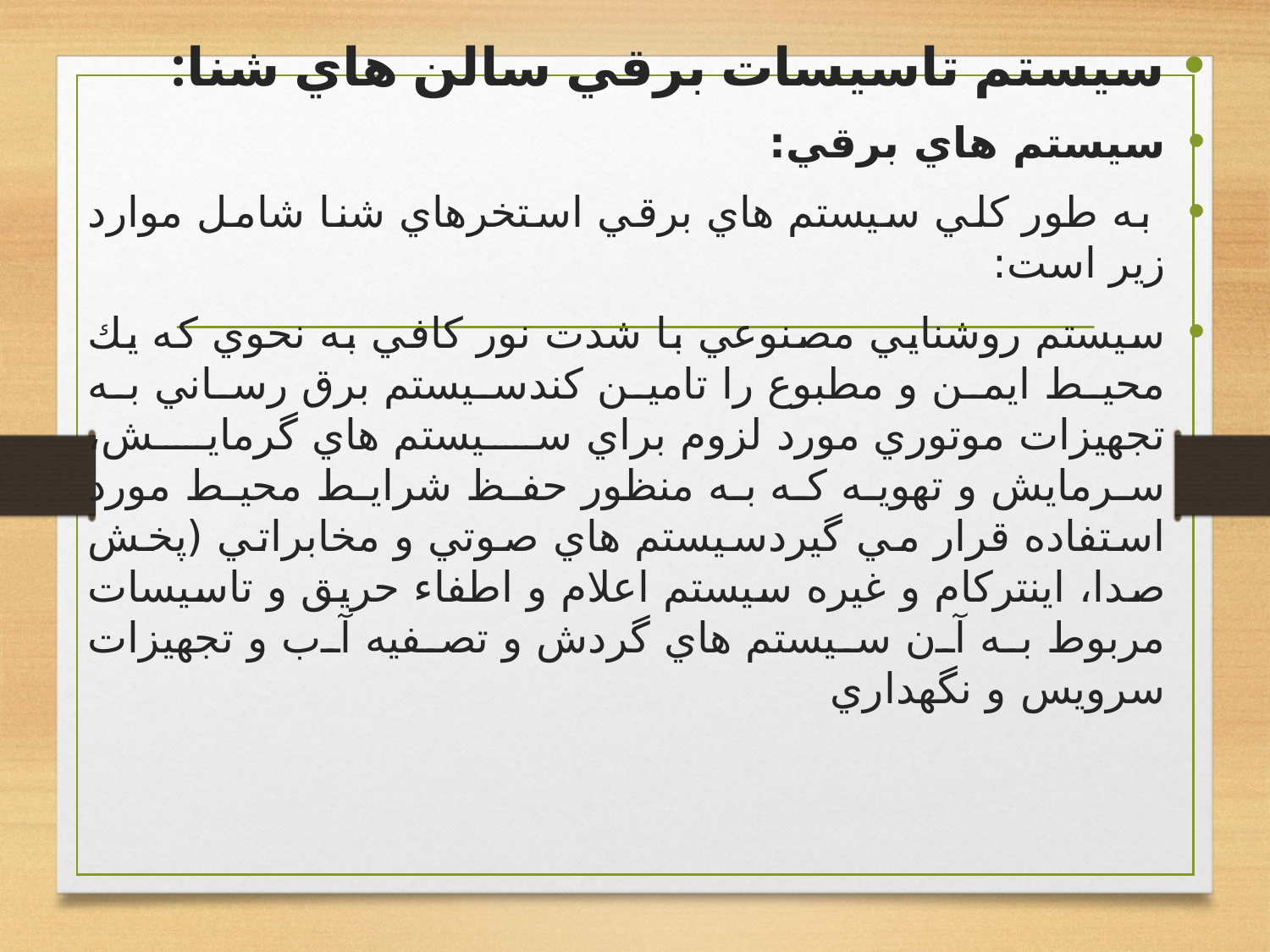

سيستم تاسيسات برقي سالن هاي شنا:
سيستم هاي برقي:
 به طور كلي سيستم هاي برقي استخرهاي شنا شامل موارد زير است:
سيستم روشنايي مصنوعي با شدت نور كافي به نحوي كه يك محيط ايمن و مطبوع را تامين كندسيستم برق رساني به تجهيزات موتوري مورد لزوم براي سيستم هاي گرمايش، سرمايش و تهويه كه به منظور حفظ شرايط محيط مورد استفاده قرار مي گيردسيستم هاي صوتي و مخابراتي (پخش صدا، اينتركام و غيره سيستم اعلام و اطفاء حريق و تاسيسات مربوط به آن سيستم هاي گردش و تصفيه آب و تجهيزات سرويس و نگهداري